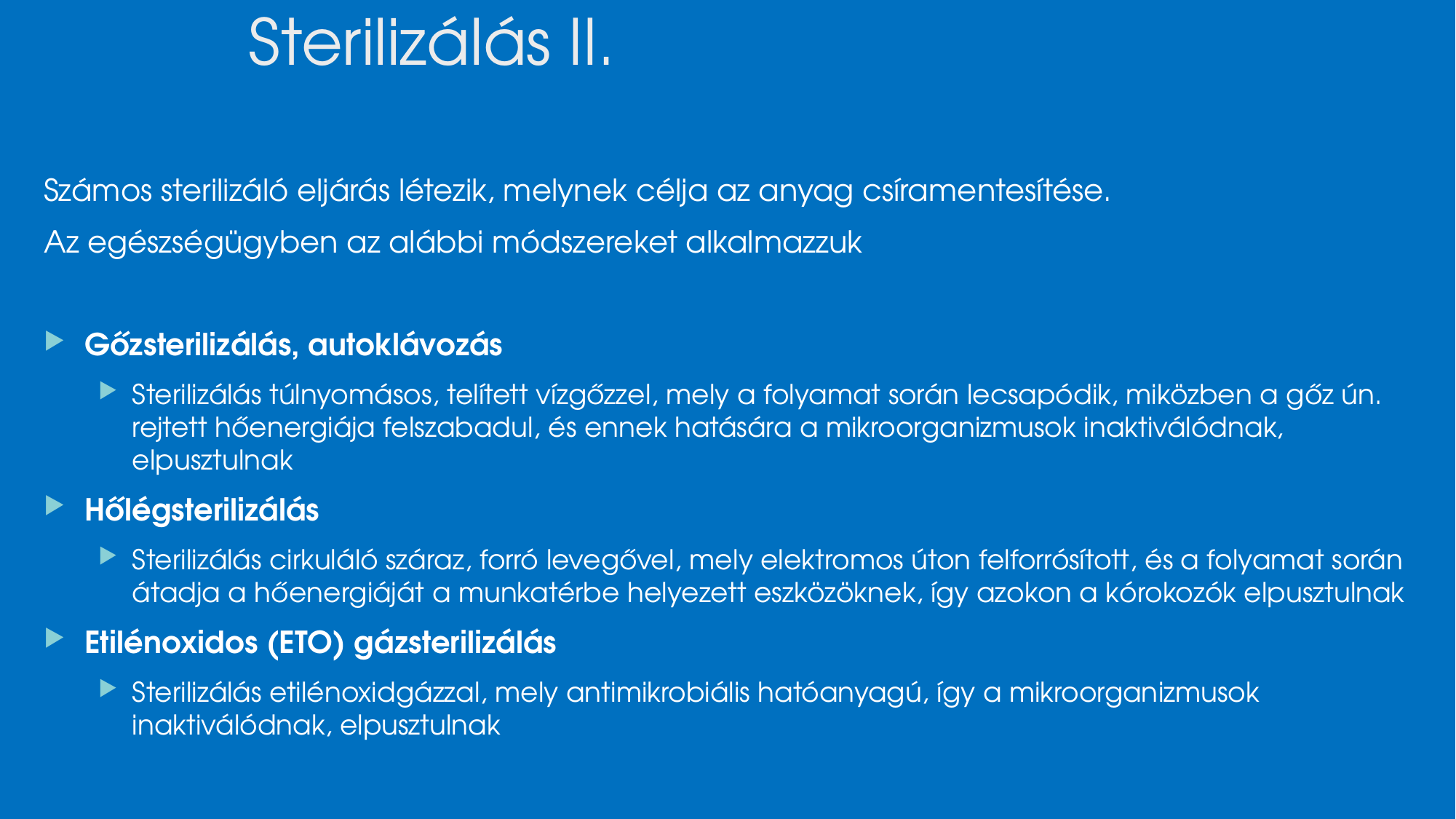

# Sterilizálás II.
Számos sterilizáló eljárás létezik, melynek célja az anyag csíramentesítése.
Az egészségügyben az alábbi módszereket alkalmazzuk

Gőzsterilizálás, autoklávozás
Sterilizálás túlnyomásos, telített vízgőzzel, mely a folyamat során lecsapódik, miközben a gőz ún. rejtett hőenergiája felszabadul, és ennek hatására a mikroorganizmusok inaktiválódnak, elpusztulnak
Hőlégsterilizálás
Sterilizálás cirkuláló száraz, forró levegővel, mely elektromos úton felforrósított, és a folyamat során átadja a hőenergiáját a munkatérbe helyezett eszközöknek, így azokon a kórokozók elpusztulnak
Etilénoxidos (ETO) gázsterilizálás
Sterilizálás etilénoxidgázzal, mely antimikrobiális hatóanyagú, így a mikroorganizmusok inaktiválódnak, elpusztulnak